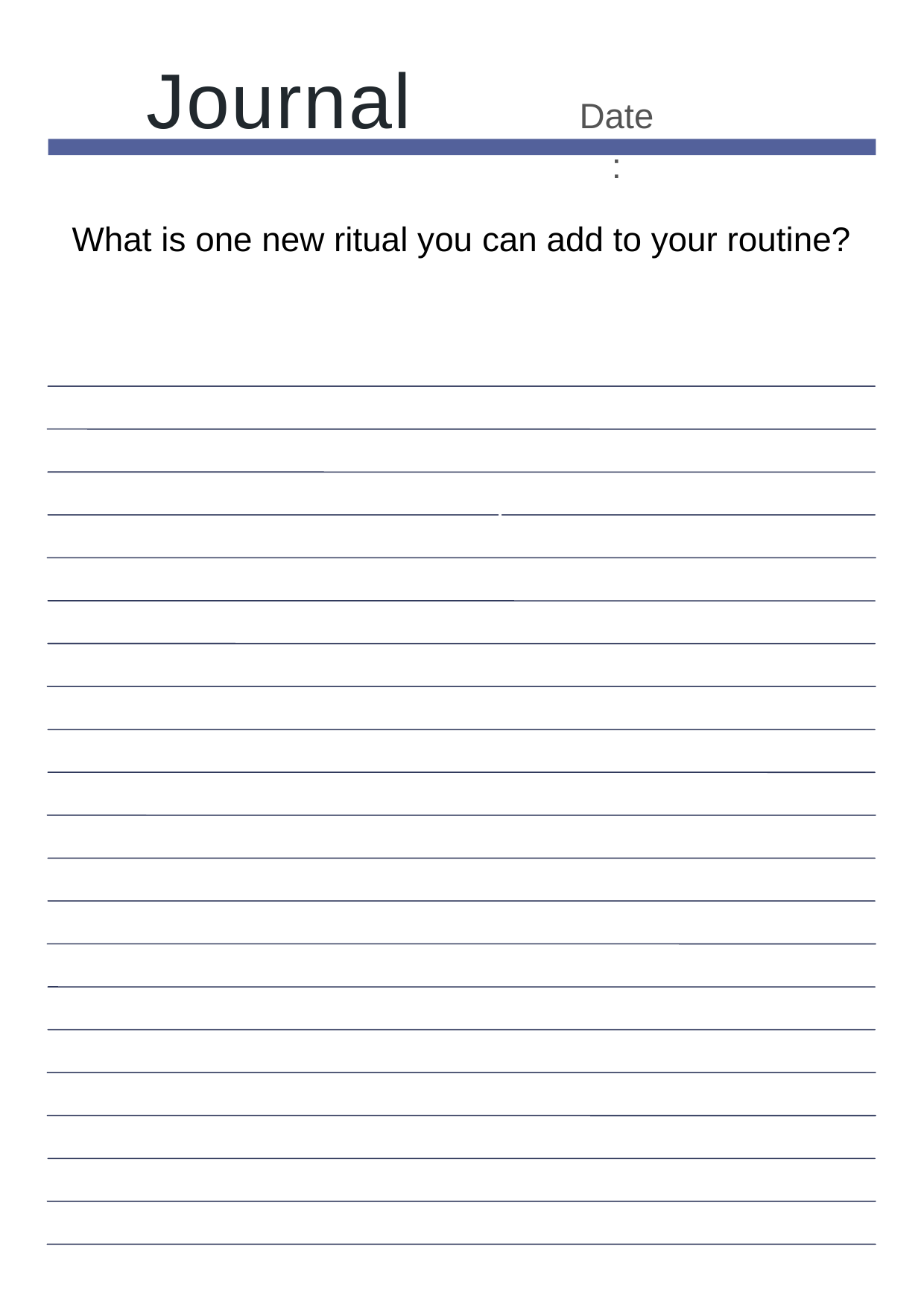

Journal
Date:

What is one new ritual you can add to your routine?

Journal Prompt Here